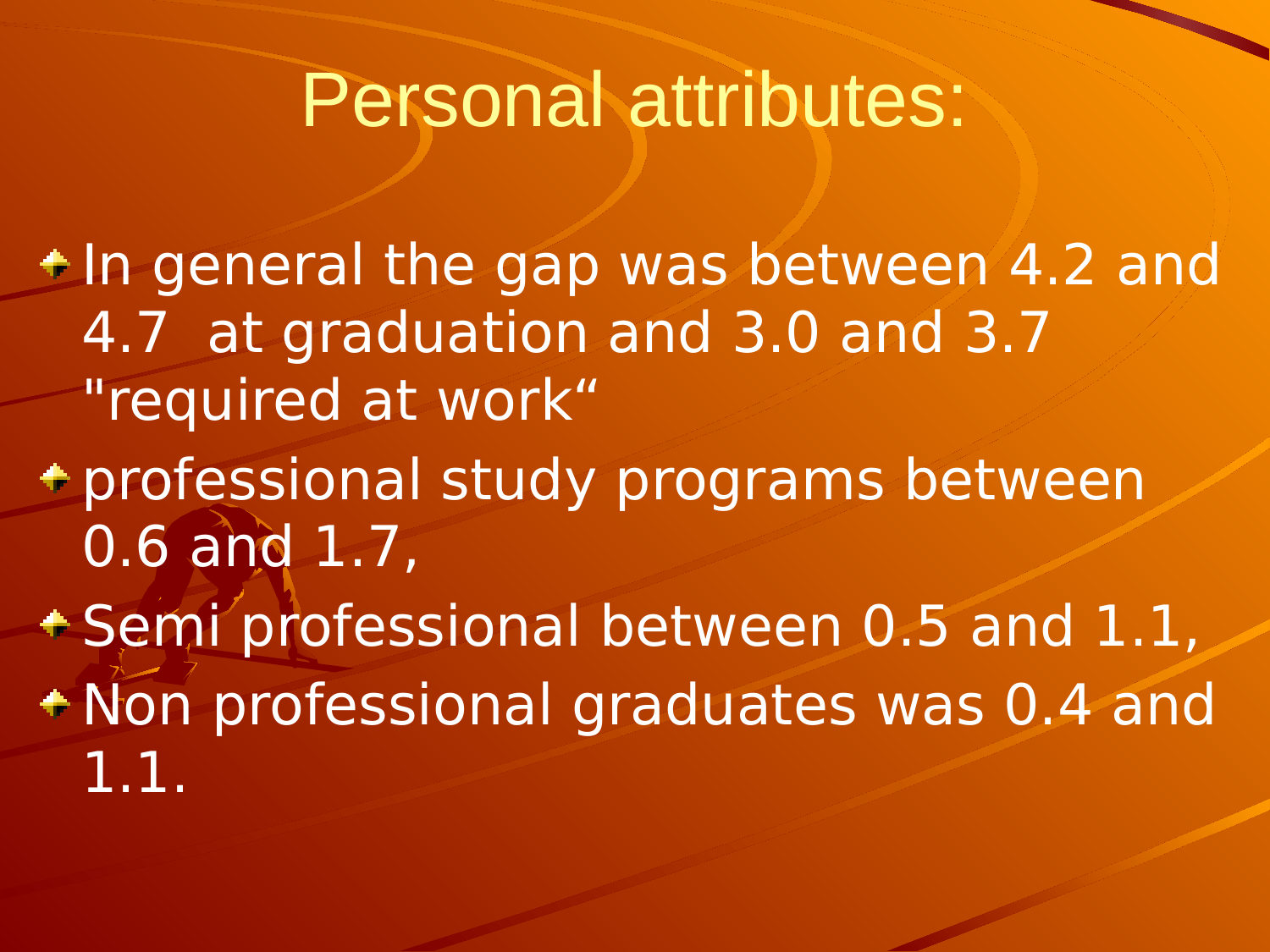

# Personal attributes:
In general the gap was between 4.2 and 4.7  at graduation and 3.0 and 3.7 "required at work“
professional study programs between 0.6 and 1.7,
Semi professional between 0.5 and 1.1,
Non professional graduates was 0.4 and 1.1.